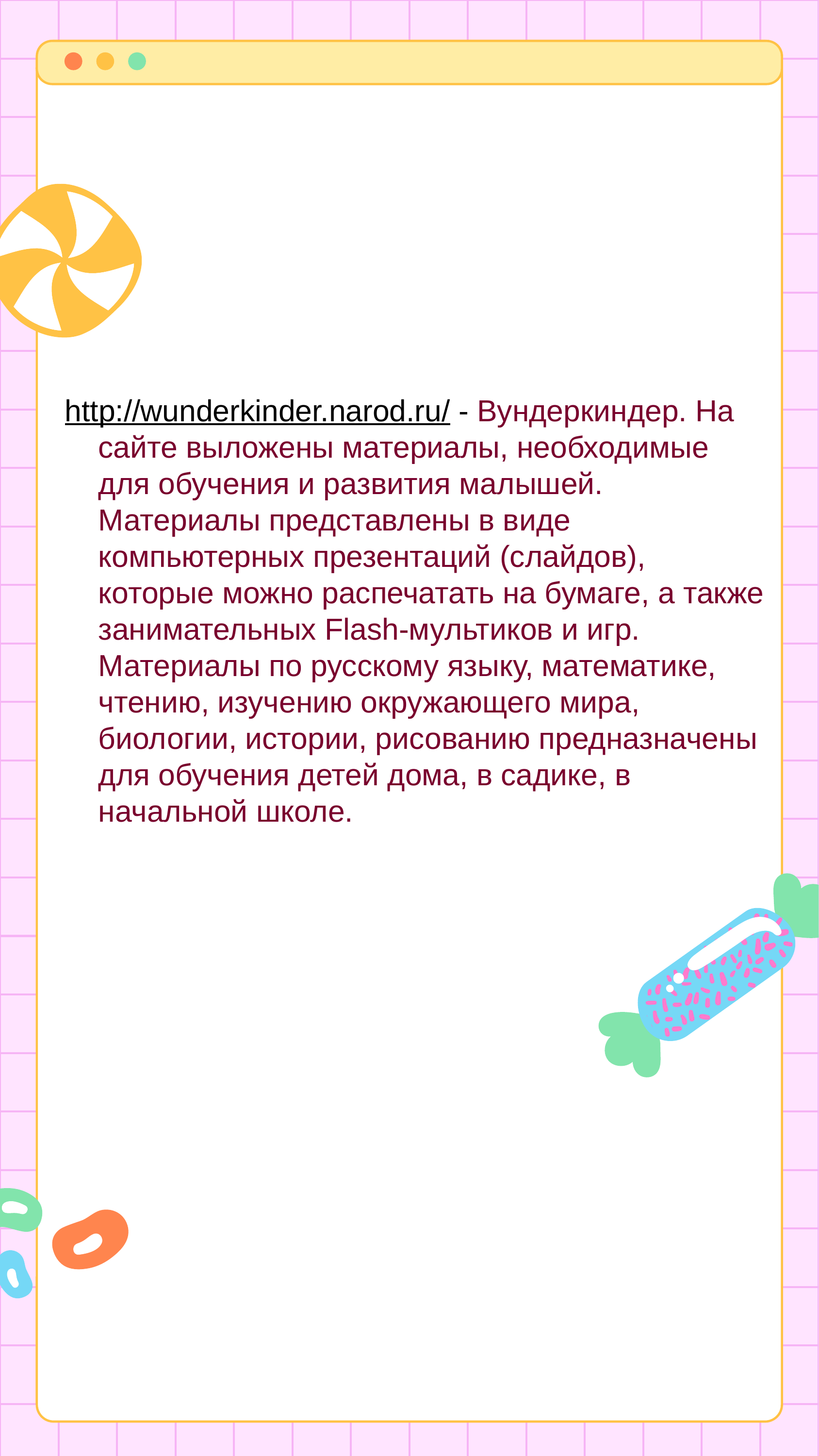

http://wunderkinder.narod.ru/ - Вундеркиндер. На сайте выложены материалы, необходимые для обучения и развития малышей. Материалы представлены в виде компьютерных презентаций (слайдов), которые можно распечатать на бумаге, а также занимательных Flash-мультиков и игр. Материалы по русскому языку, математике, чтению, изучению окружающего мира, биологии, истории, рисованию предназначены для обучения детей дома, в садике, в начальной школе.